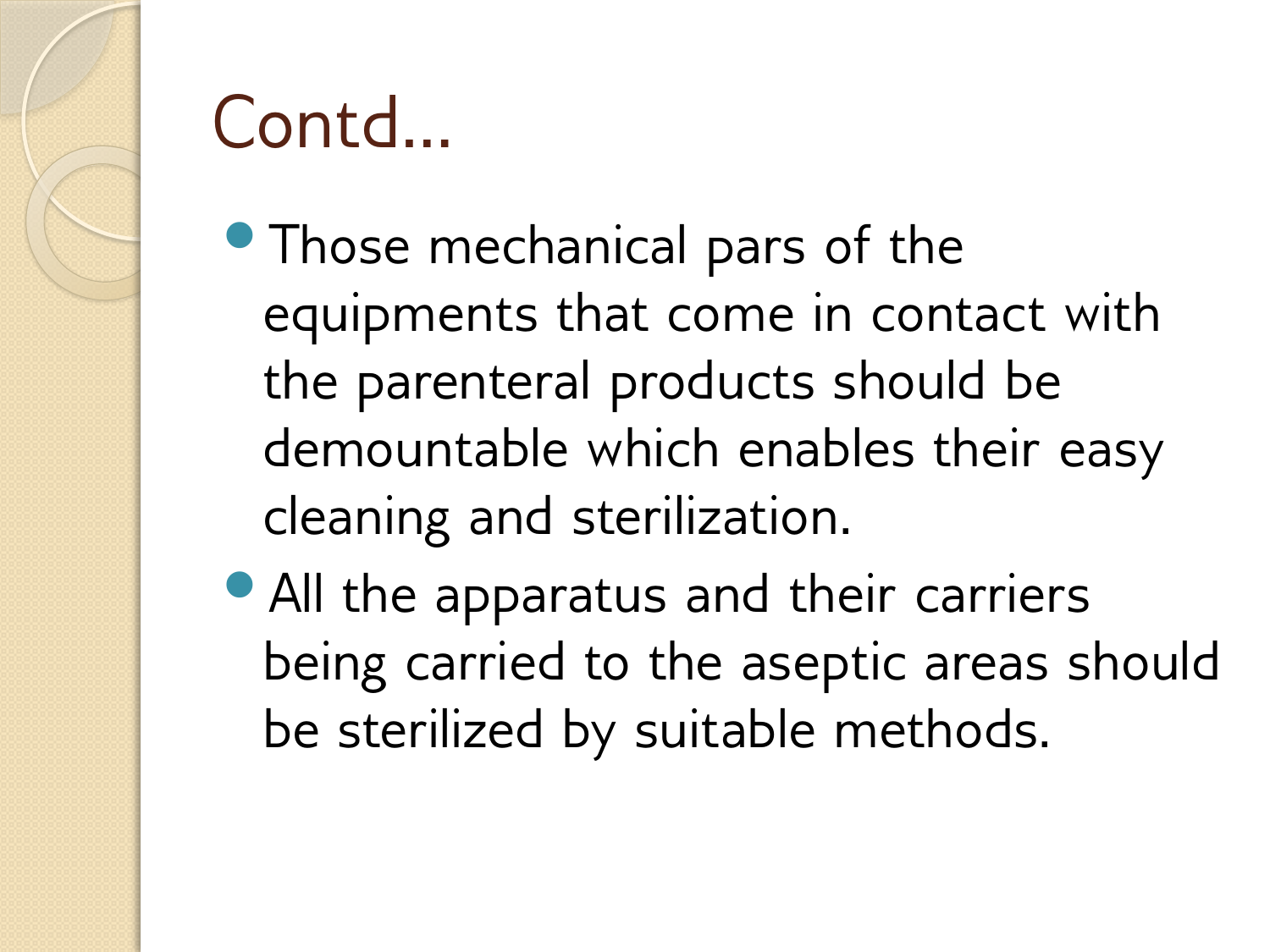

# Contd…
Those mechanical pars of the equipments that come in contact with the parenteral products should be demountable which enables their easy cleaning and sterilization.
All the apparatus and their carriers being carried to the aseptic areas should be sterilized by suitable methods.